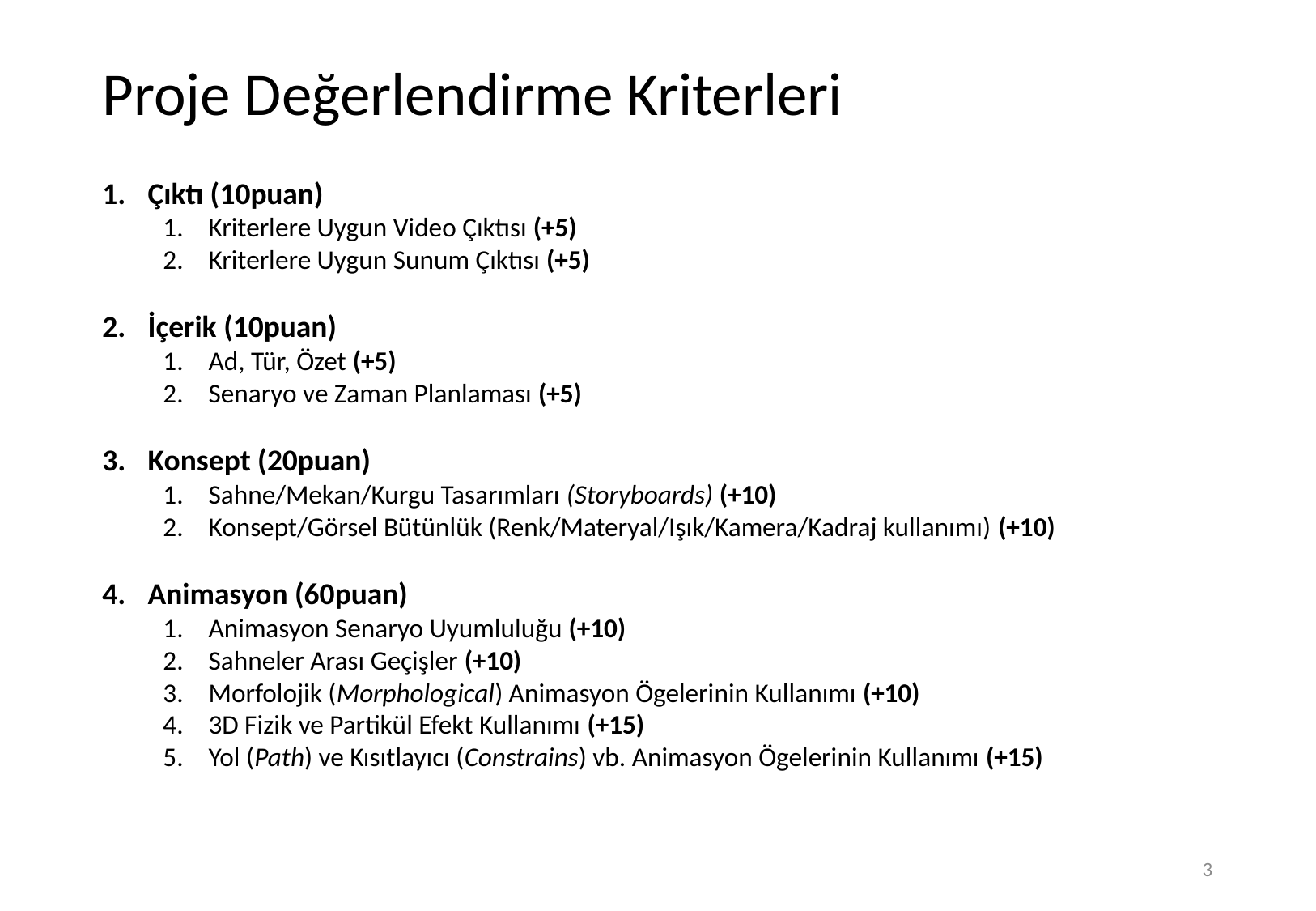

# Proje Değerlendirme Kriterleri
Çıktı (10puan)
Kriterlere Uygun Video Çıktısı (+5)
Kriterlere Uygun Sunum Çıktısı (+5)
İçerik (10puan)
Ad, Tür, Özet (+5)
Senaryo ve Zaman Planlaması (+5)
Konsept (20puan)
Sahne/Mekan/Kurgu Tasarımları (Storyboards) (+10)
Konsept/Görsel Bütünlük (Renk/Materyal/Işık/Kamera/Kadraj kullanımı) (+10)
Animasyon (60puan)
Animasyon Senaryo Uyumluluğu (+10)
Sahneler Arası Geçişler (+10)
Morfolojik (Morphological) Animasyon Ögelerinin Kullanımı (+10)
3D Fizik ve Partikül Efekt Kullanımı (+15)
Yol (Path) ve Kısıtlayıcı (Constrains) vb. Animasyon Ögelerinin Kullanımı (+15)
3